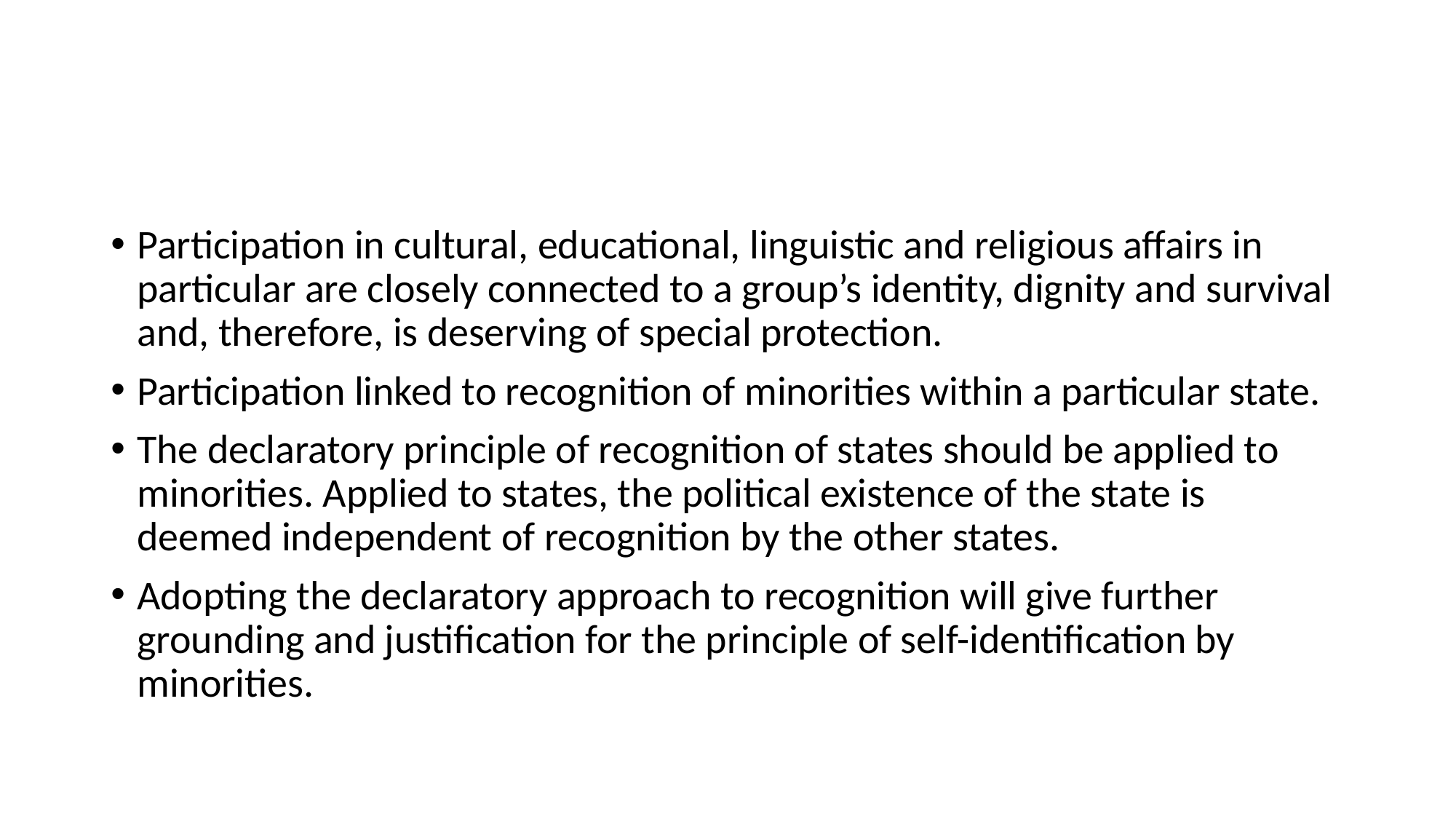

#
Participation in cultural, educational, linguistic and religious affairs in particular are closely connected to a group’s identity, dignity and survival and, therefore, is deserving of special protection.
Participation linked to recognition of minorities within a particular state.
The declaratory principle of recognition of states should be applied to  minorities. Applied to states, the political existence of the state is deemed independent of recognition by the other states.
Adopting the declaratory approach to recognition will give further grounding and justification for the principle of self-identification by minorities.